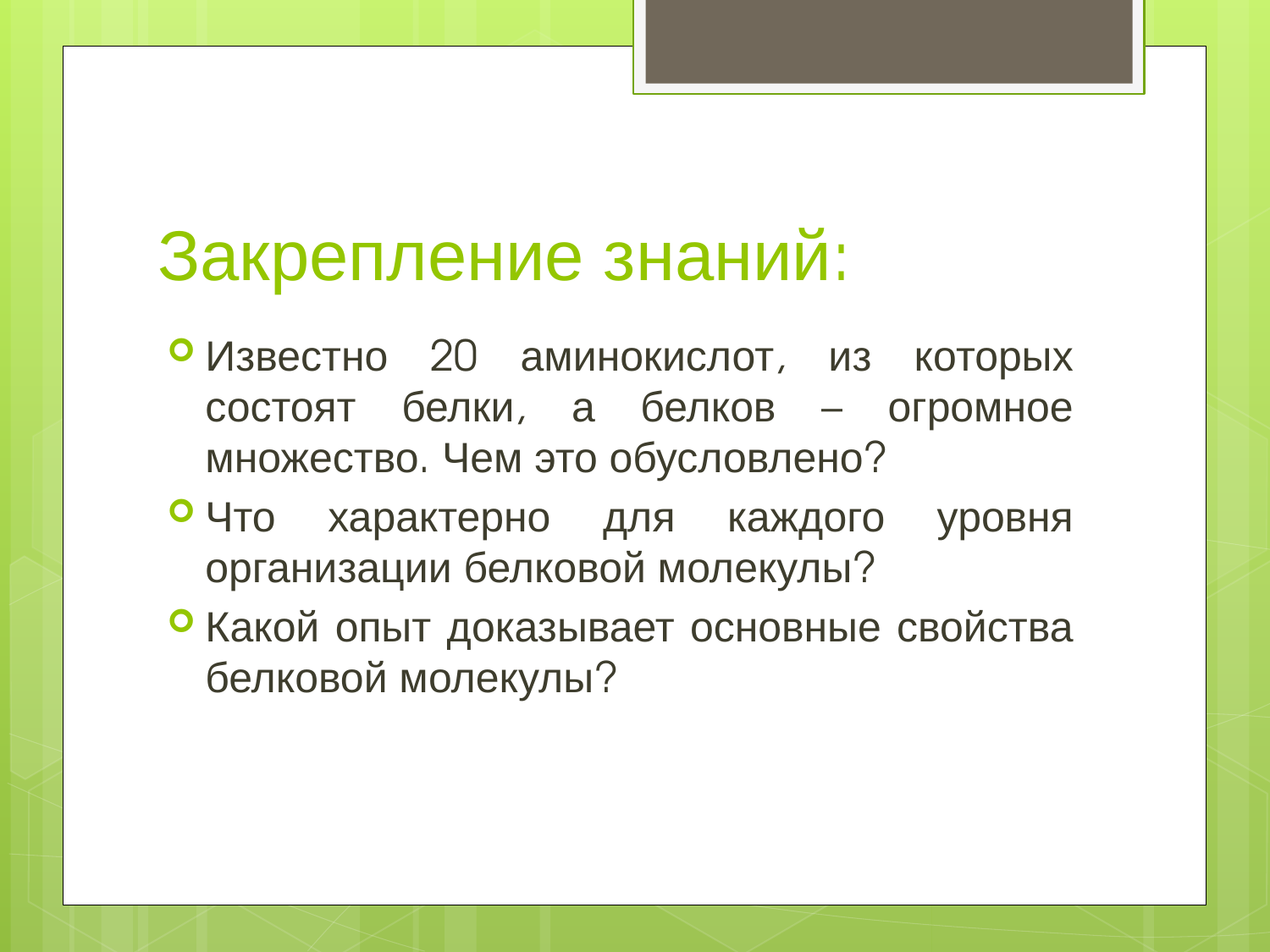

# Закрепление знаний:
Известно 20 аминокислот, из которых состоят белки, а белков – огромное множество. Чем это обусловлено?
Что характерно для каждого уровня организации белковой молекулы?
Какой опыт доказывает основные свойства белковой молекулы?